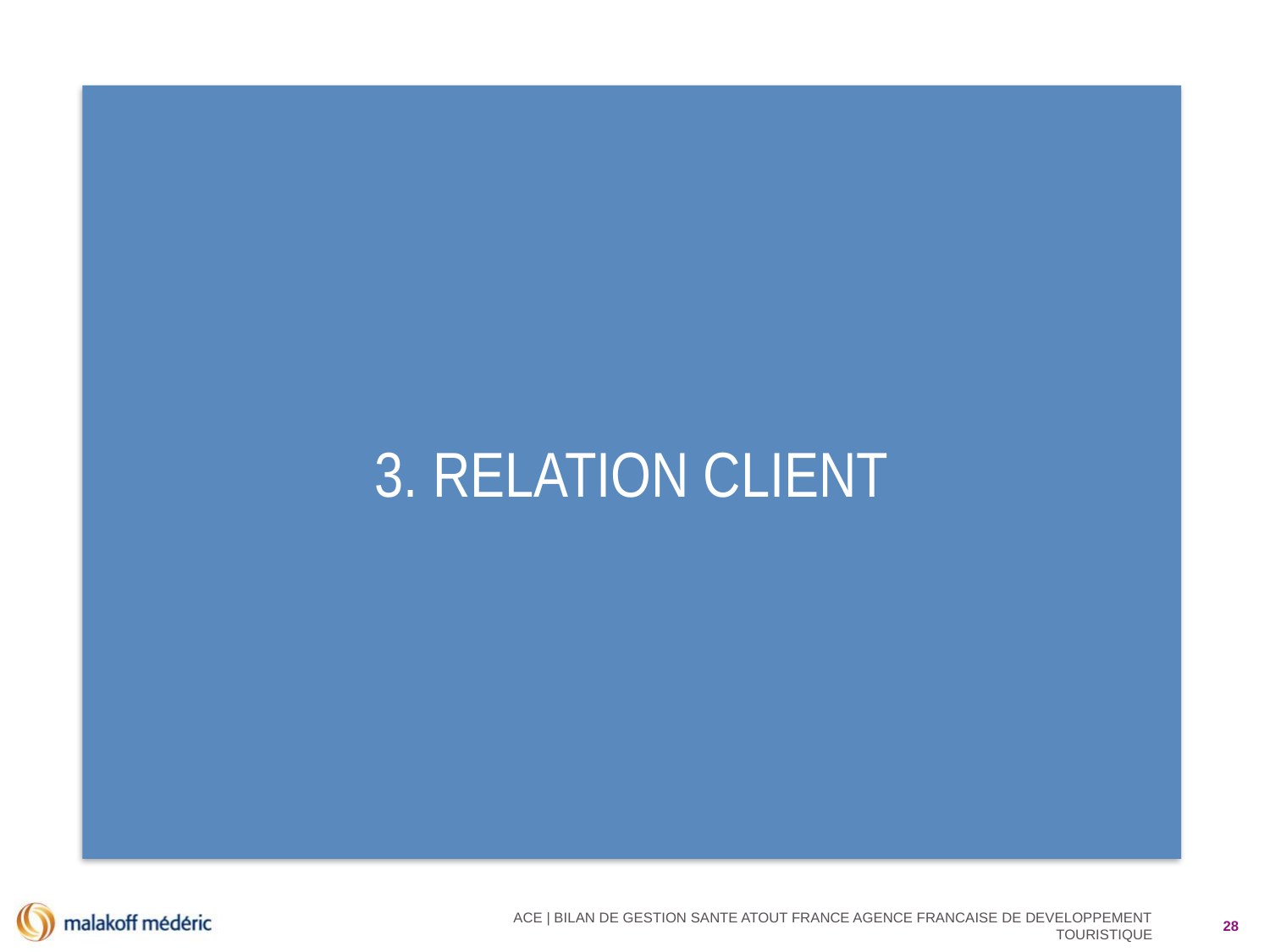

3. Relation client

ACE | BILAN DE GESTION SANTE ATOUT FRANCE AGENCE FRANCAISE DE DEVELOPPEMENT TOURISTIQUE
28